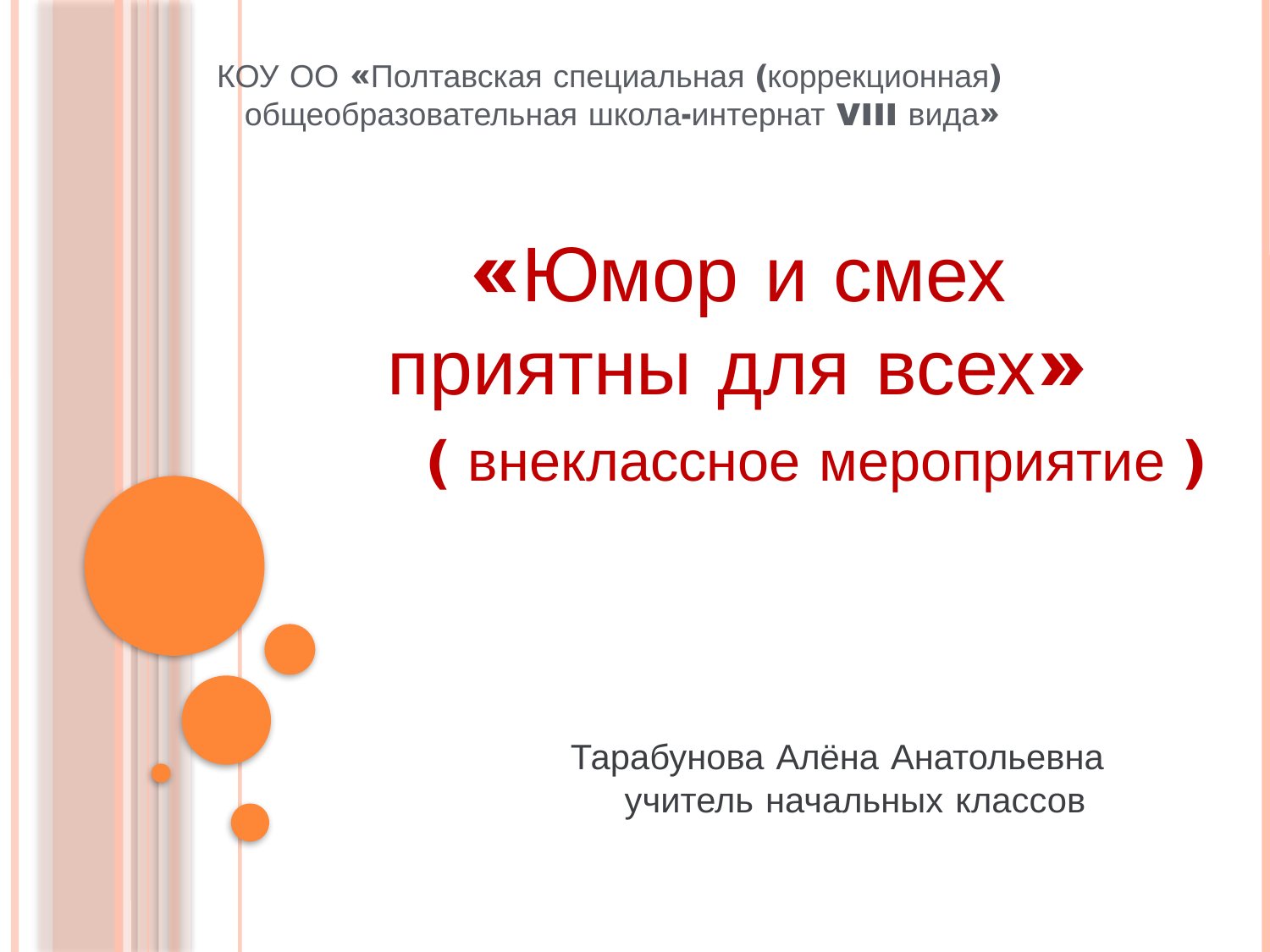

КОУ ОО «Полтавская специальная (коррекционная)
      общеобразовательная школа-интернат VIII вида»
«Юмор и смех
приятны для всех»
        ( внеклассное мероприятие )
# Тарабунова Алёна Анатольевна учитель начальных классов